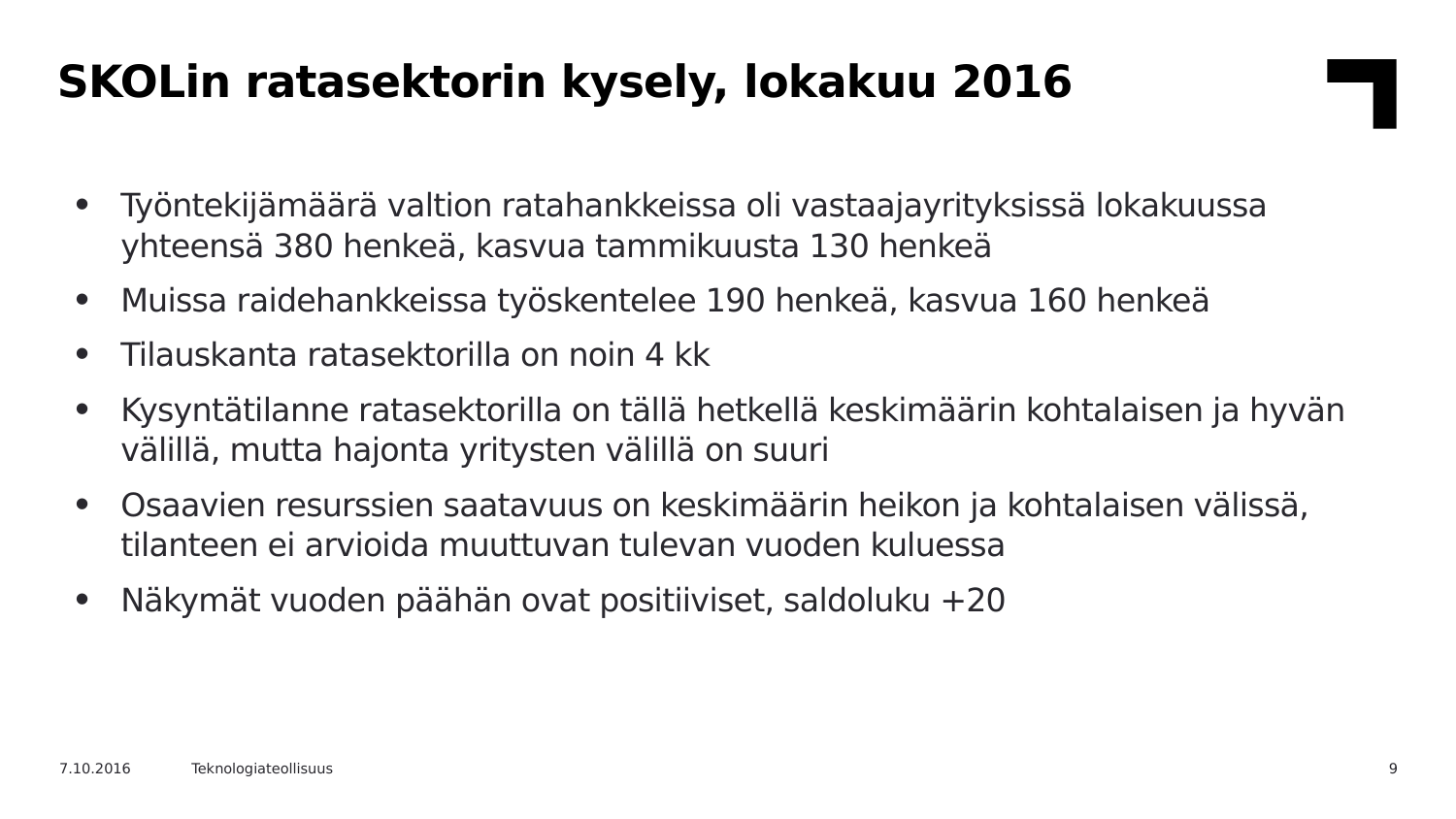

SKOLin ratasektorin kysely, lokakuu 2016
Työntekijämäärä valtion ratahankkeissa oli vastaajayrityksissä lokakuussa yhteensä 380 henkeä, kasvua tammikuusta 130 henkeä
Muissa raidehankkeissa työskentelee 190 henkeä, kasvua 160 henkeä
Tilauskanta ratasektorilla on noin 4 kk
Kysyntätilanne ratasektorilla on tällä hetkellä keskimäärin kohtalaisen ja hyvän välillä, mutta hajonta yritysten välillä on suuri
Osaavien resurssien saatavuus on keskimäärin heikon ja kohtalaisen välissä, tilanteen ei arvioida muuttuvan tulevan vuoden kuluessa
Näkymät vuoden päähän ovat positiiviset, saldoluku +20

7.10.2016
Teknologiateollisuus
9